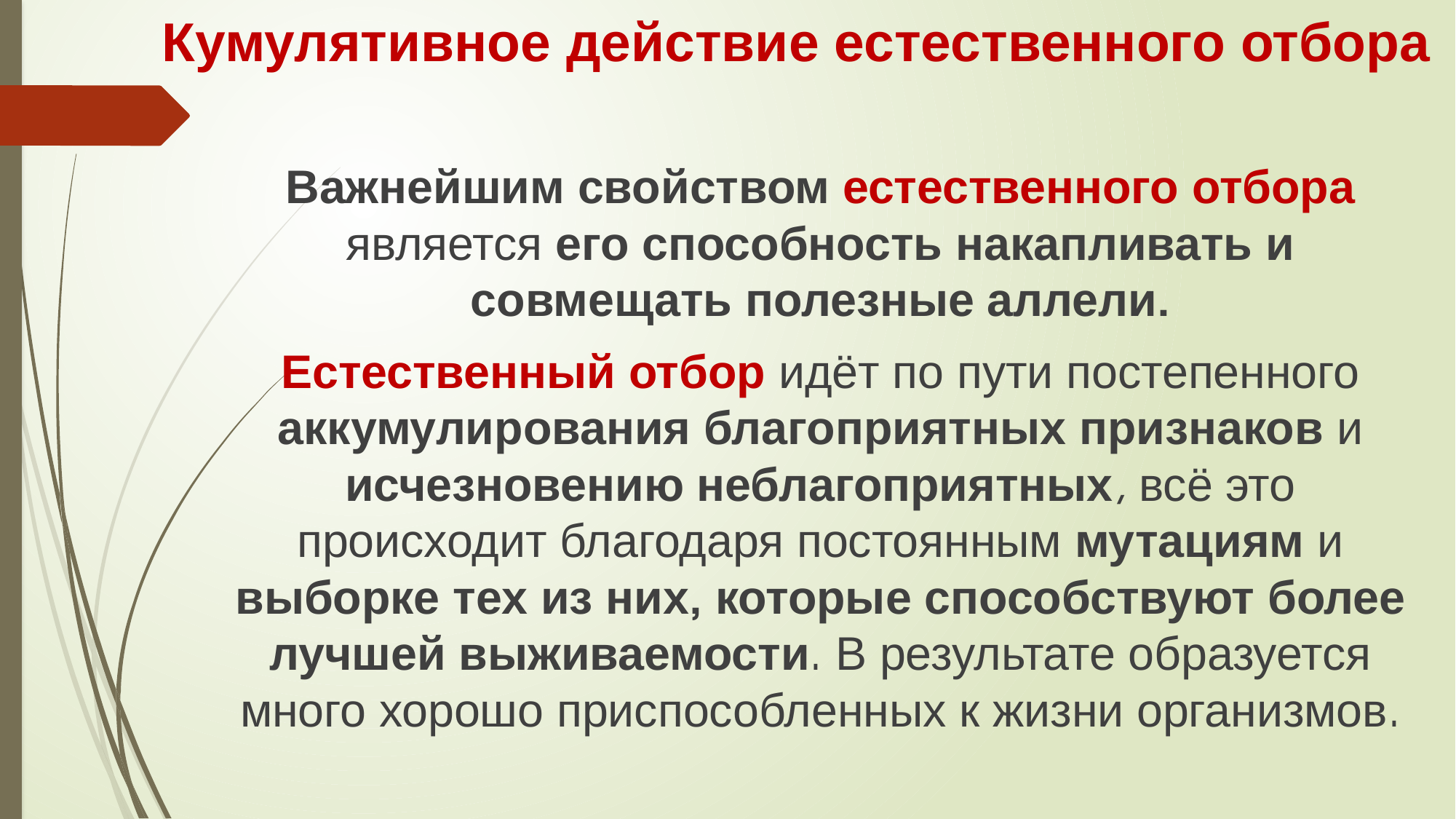

# Кумулятивное действие естественного отбора

Важнейшим свойством естественного отбора является его способность накапливать и совмещать полезные аллели.
Естественный отбор идёт по пути постепенного аккумулирования благоприятных признаков и исчезновению неблагоприятных, всё это происходит благодаря постоянным мутациям и выборке тех из них, которые способствуют более лучшей выживаемости. В результате образуется много хорошо приспособленных к жизни организмов.